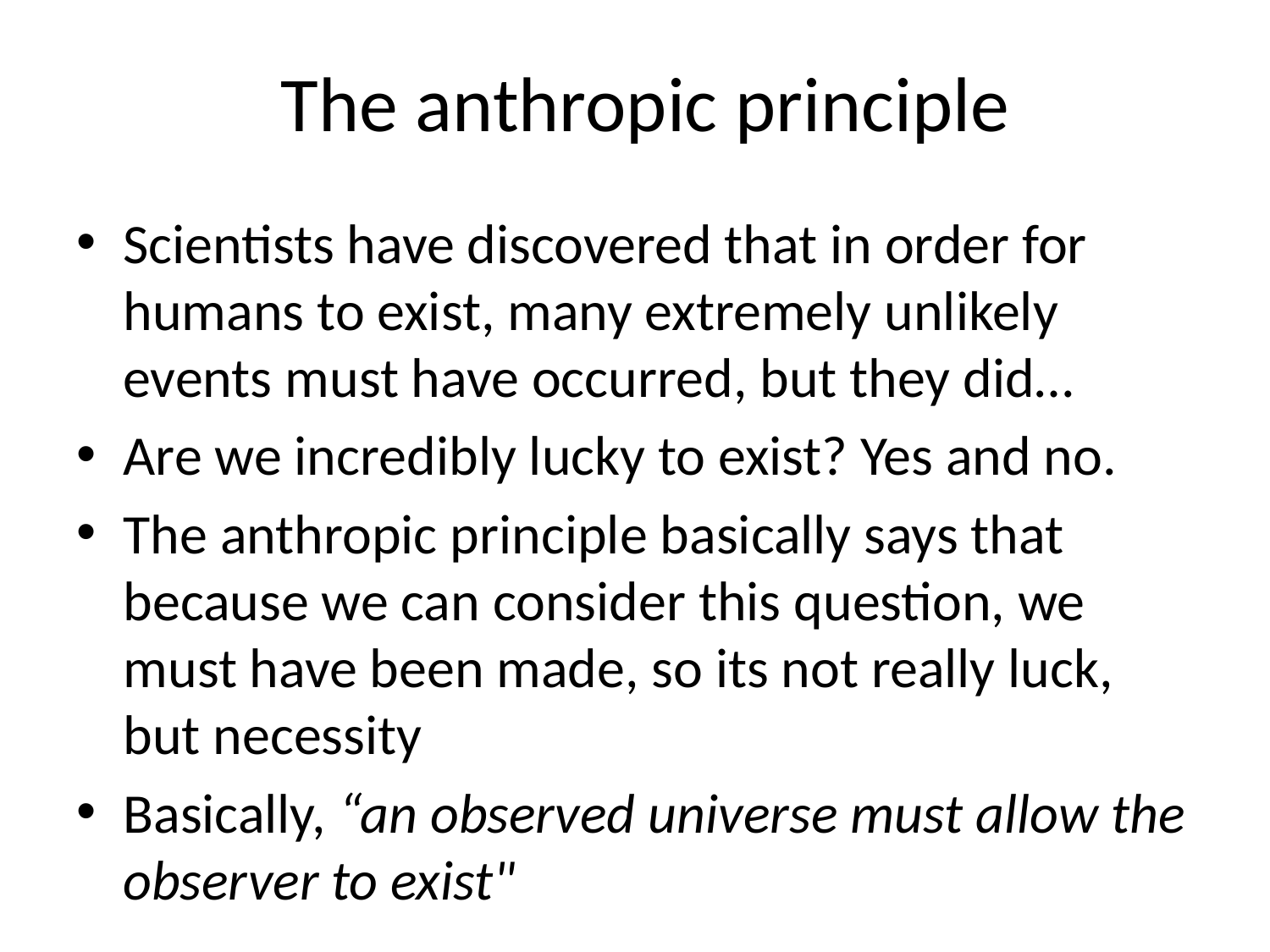

# The anthropic principle
Scientists have discovered that in order for humans to exist, many extremely unlikely events must have occurred, but they did…
Are we incredibly lucky to exist? Yes and no.
The anthropic principle basically says that because we can consider this question, we must have been made, so its not really luck, but necessity
Basically, “an observed universe must allow the observer to exist"